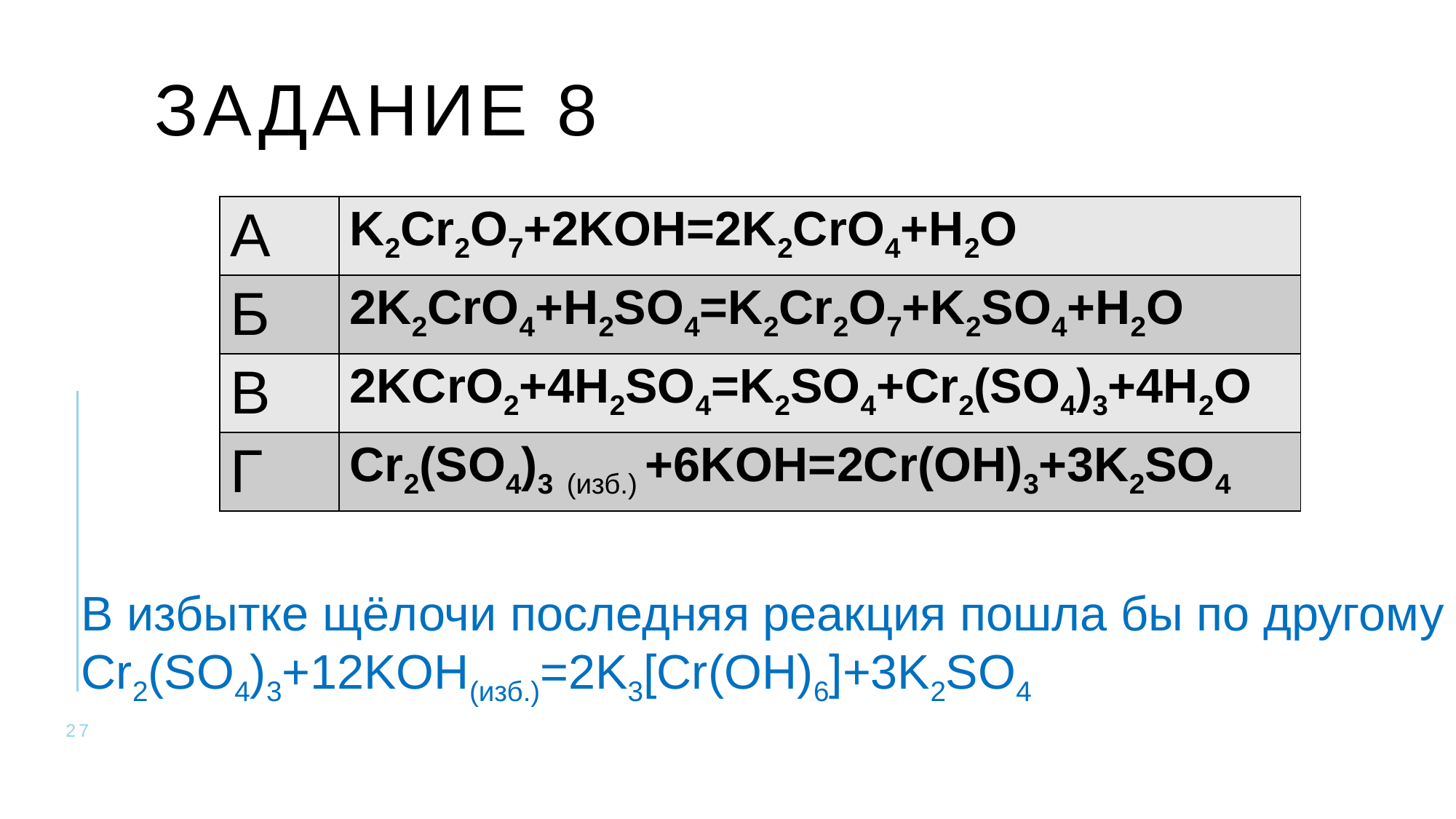

# Задание 8
| А | K2Cr2O7+2KOH=2K2CrO4+H2O |
| --- | --- |
| Б | 2K2CrO4+H2SO4=K2Cr2O7+K2SO4+H2O |
| В | 2KCrO2+4H2SO4=K2SO4+Cr2(SO4)3+4H2O |
| Г | Cr2(SO4)3 (изб.) +6KOH=2Cr(OH)3+3K2SO4 |
В избытке щёлочи последняя реакция пошла бы по другому
Cr2(SO4)3+12KOH(изб.)=2K3[Cr(OH)6]+3K2SO4
27